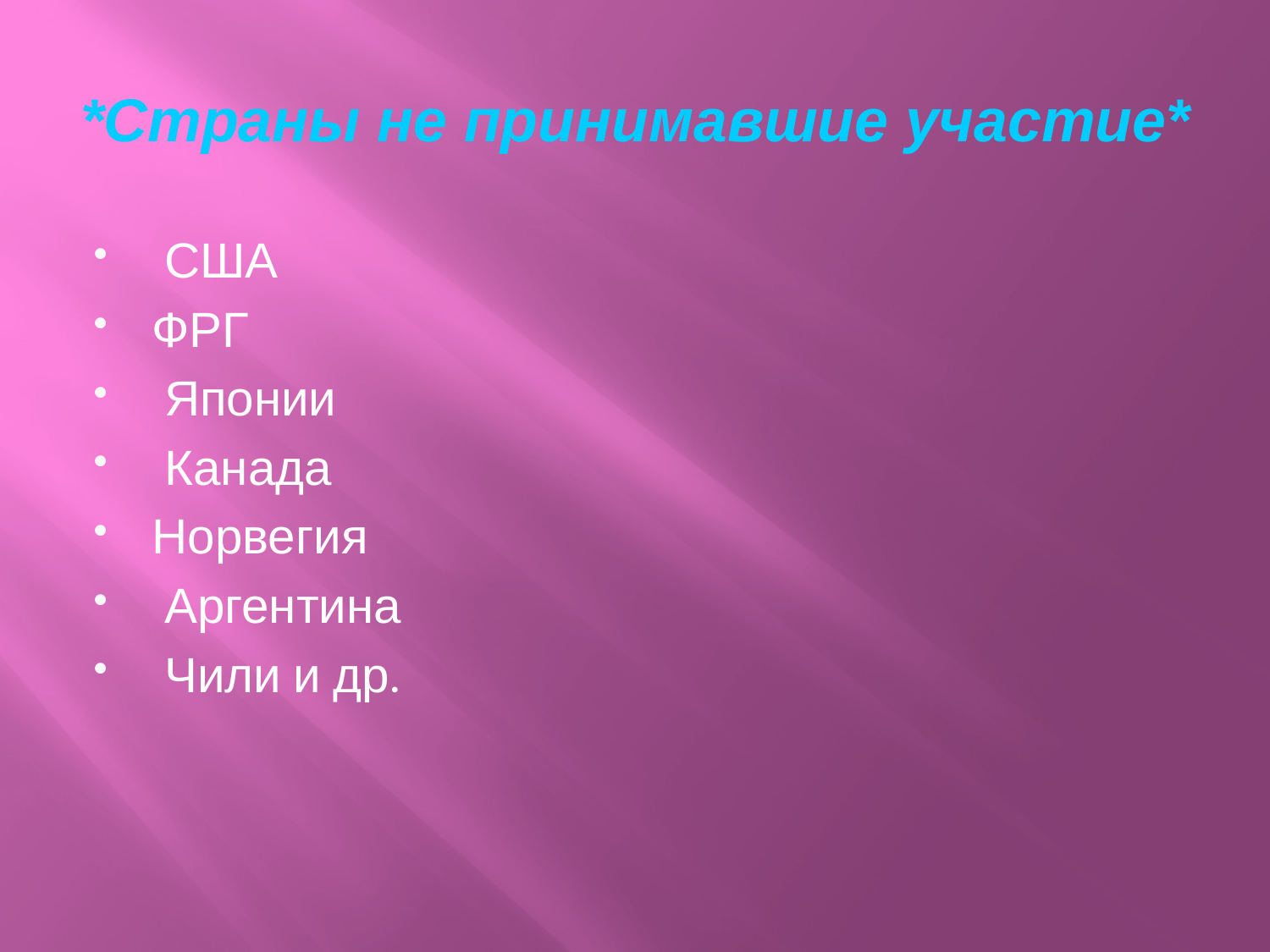

# *Страны не принимавшие участие*
 США
ФРГ
 Японии
 Канада
Норвегия
 Аргентина
 Чили и др.